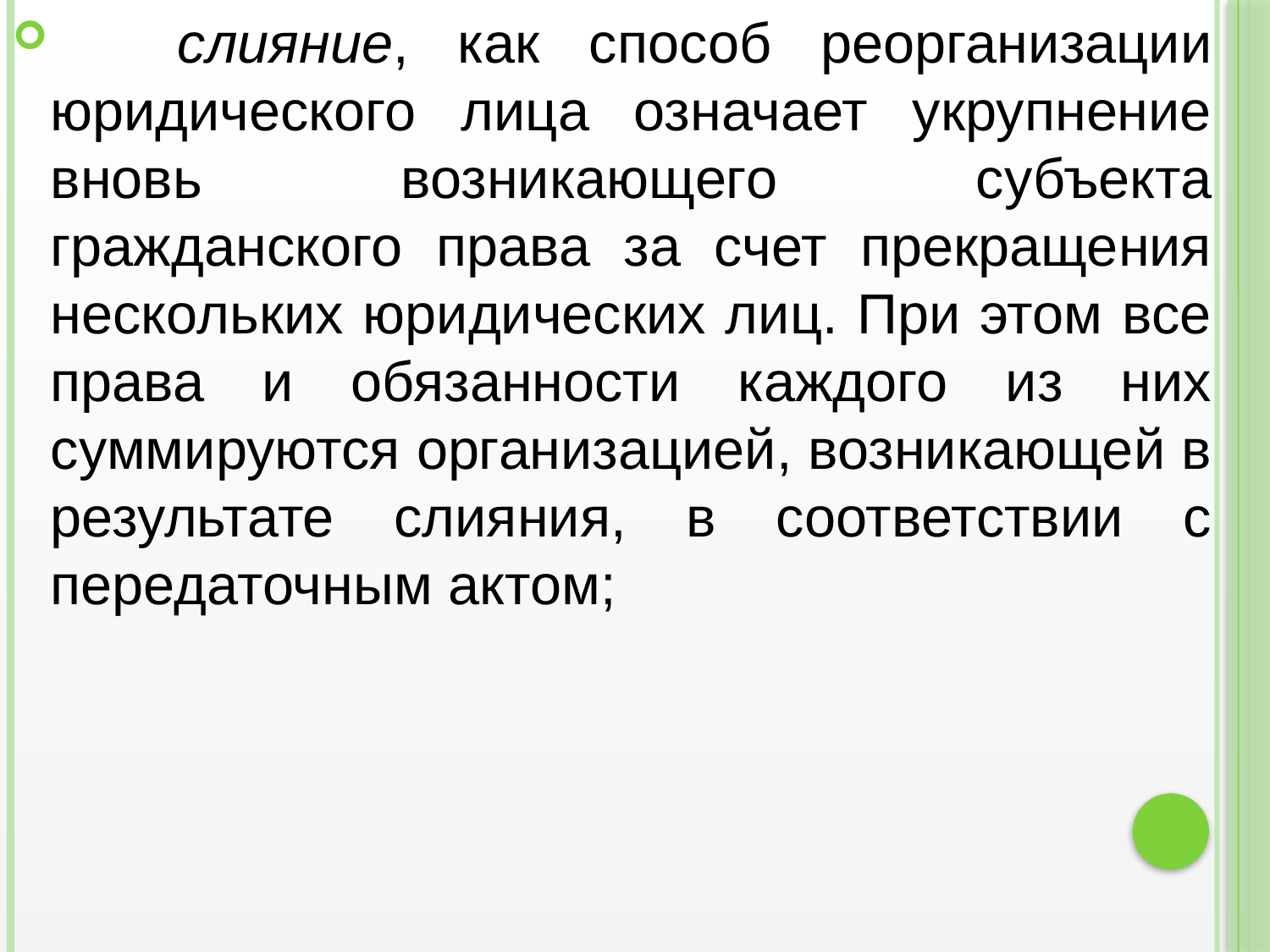

слияние, как способ реорганизации юридического лица означает укрупнение вновь возникающего субъекта гражданского права за счет прекращения нескольких юридических лиц. При этом все права и обязанности каждого из них суммируются организацией, возникающей в результате слияния, в соответствии с передаточным актом;